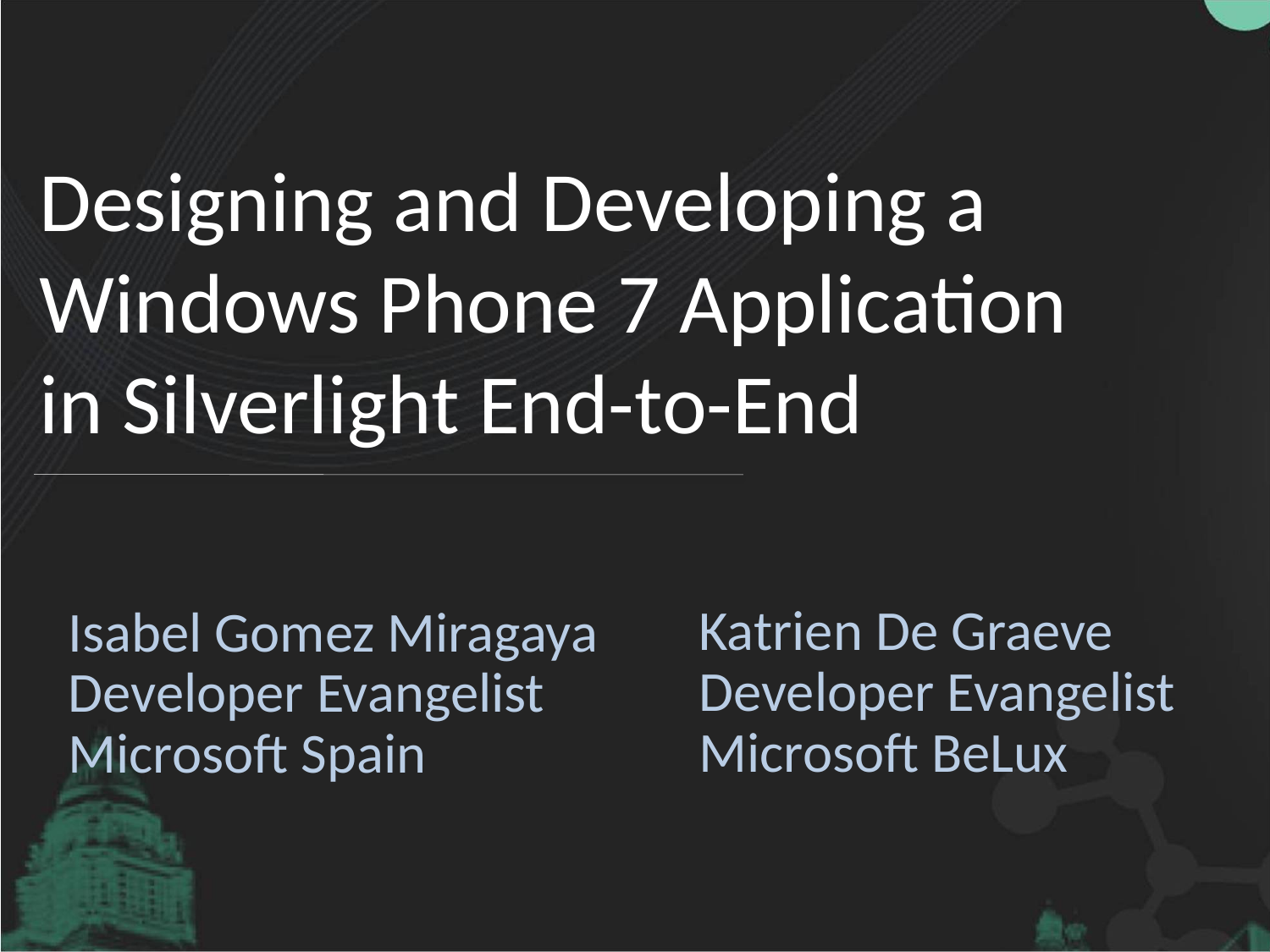

# Designing and Developing a Windows Phone 7 Application in Silverlight End-to-End
Katrien De Graeve
Developer Evangelist
Microsoft BeLux
Isabel Gomez Miragaya
Developer Evangelist
Microsoft Spain